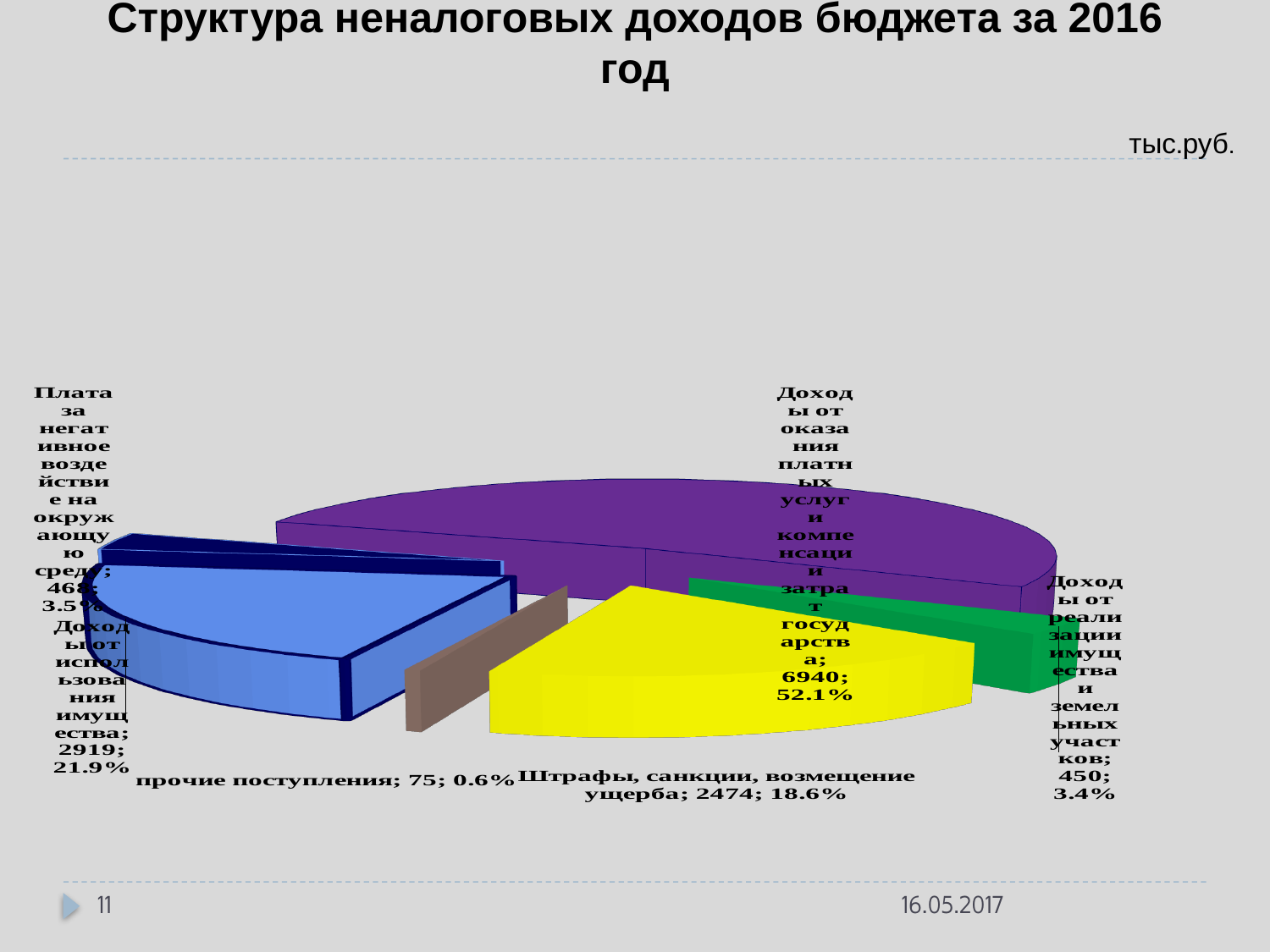

# Структура неналоговых доходов бюджета за 2016 год
тыс.руб.

[unsupported chart]

11
16.05.2017